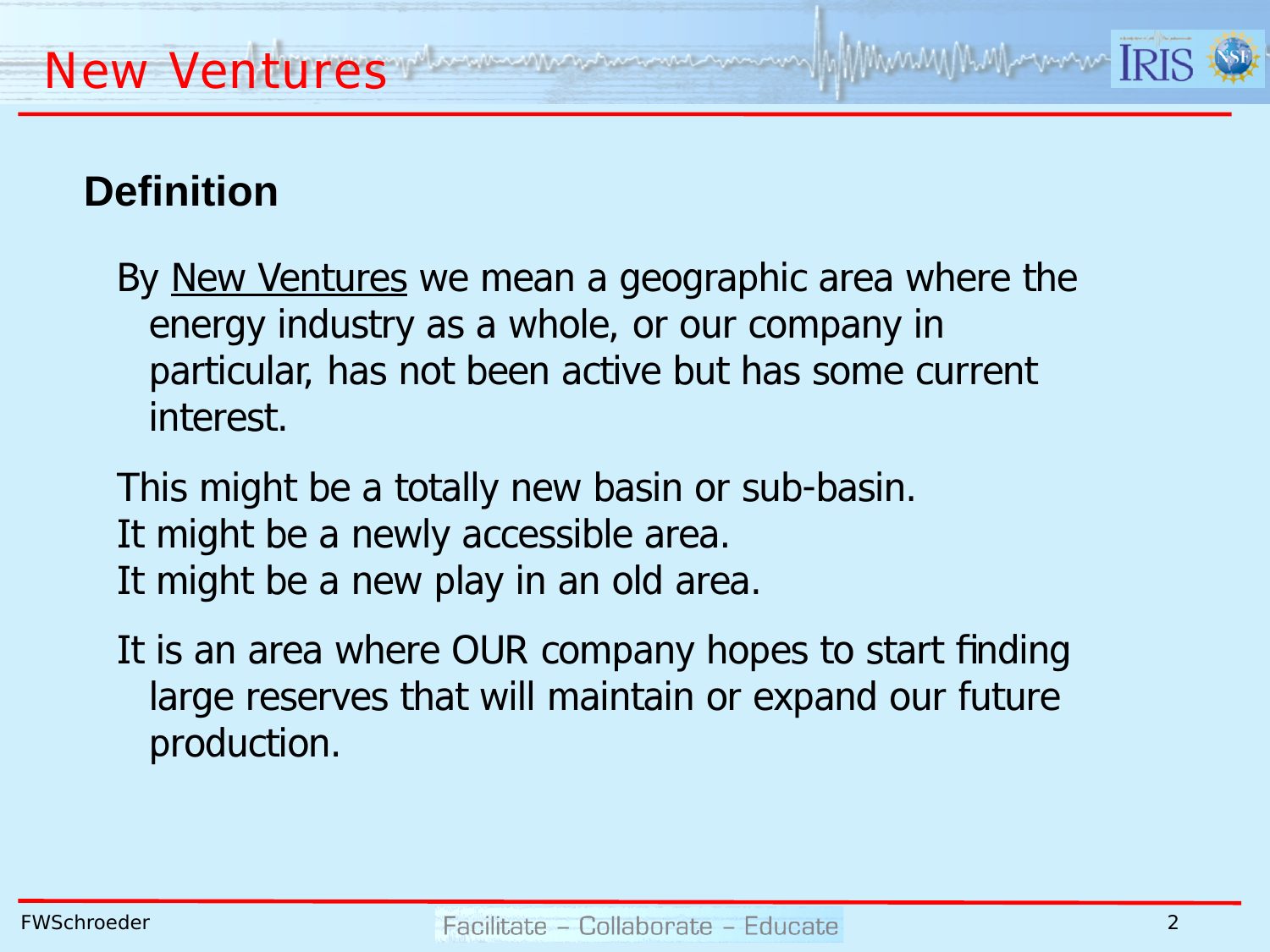

# New Ventures
Definition
By New Ventures we mean a geographic area where the energy industry as a whole, or our company in particular, has not been active but has some current interest.

This might be a totally new basin or sub-basin.
It might be a newly accessible area.
It might be a new play in an old area.

It is an area where OUR company hopes to start finding large reserves that will maintain or expand our future production.